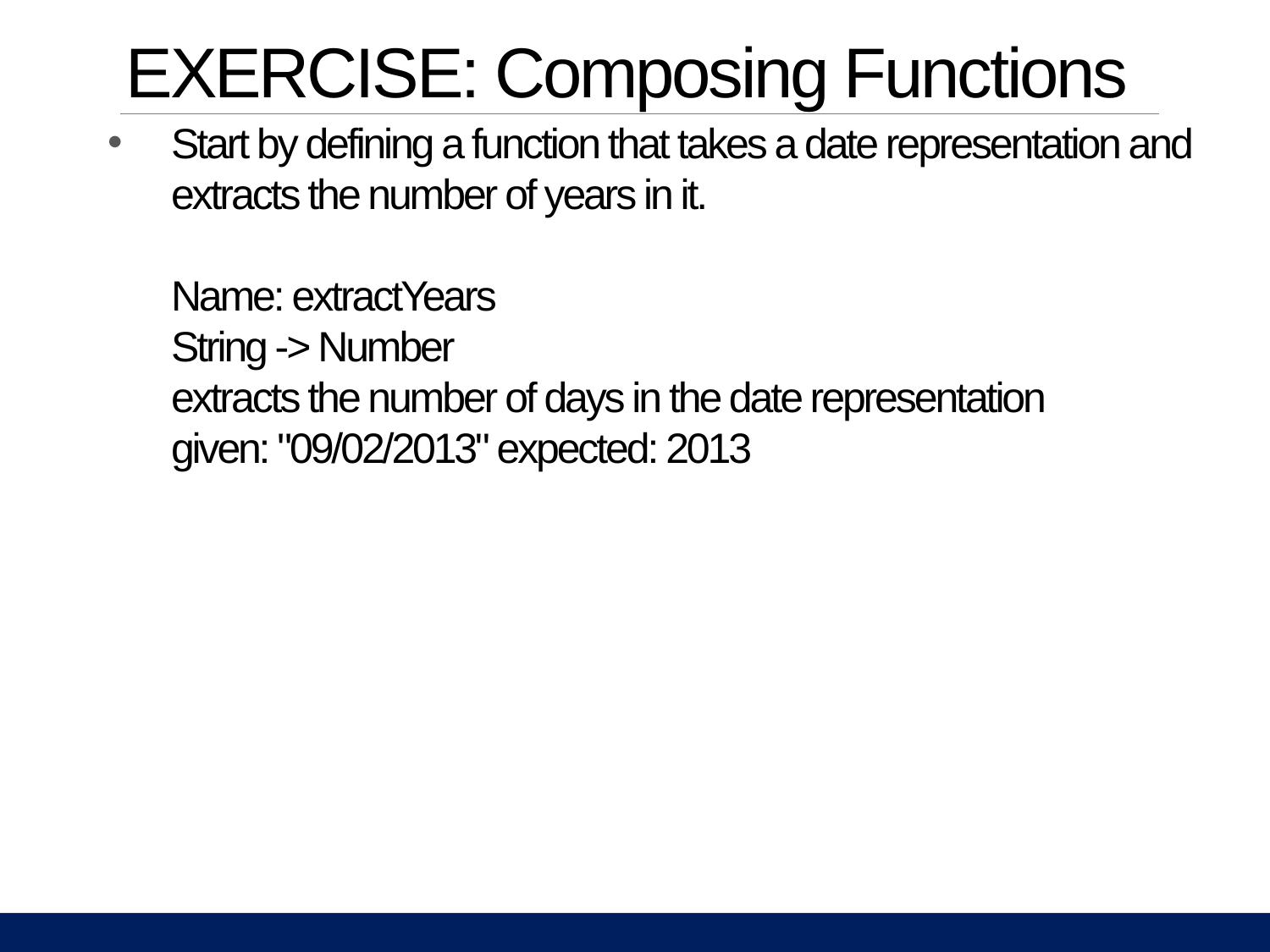

# EXERCISE: Composing Functions
Start by defining a function that takes a date representation and extracts the number of years in it.
Name: extractYears
String -> Number
extracts the number of days in the date representation
given: "09/02/2013" expected: 2013